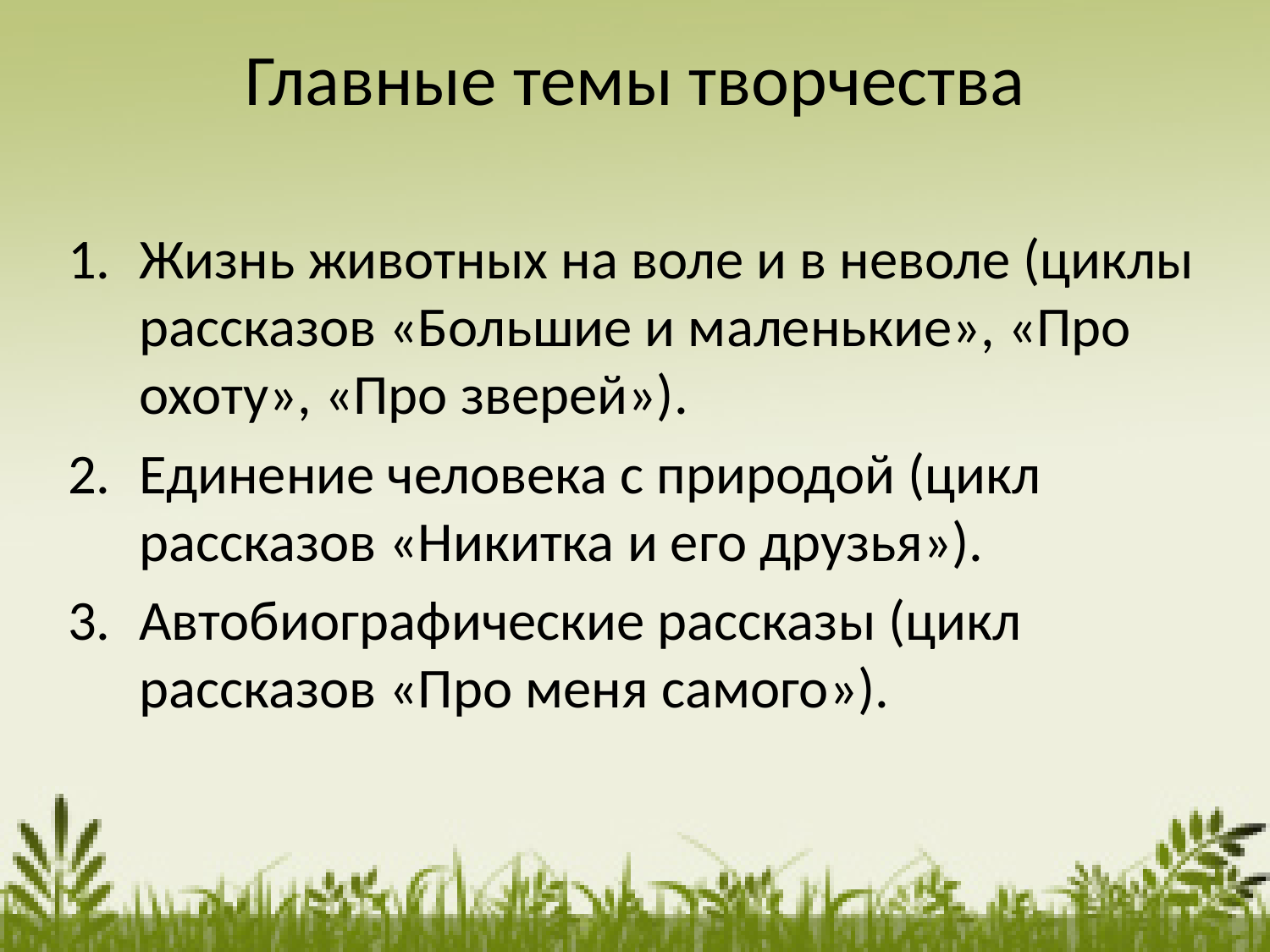

# Главные темы творчества
Жизнь животных на воле и в неволе (циклы рассказов «Большие и маленькие», «Про охоту», «Про зверей»).
Единение человека с природой (цикл рассказов «Никитка и его друзья»).
Автобиографические рассказы (цикл рассказов «Про меня самого»).